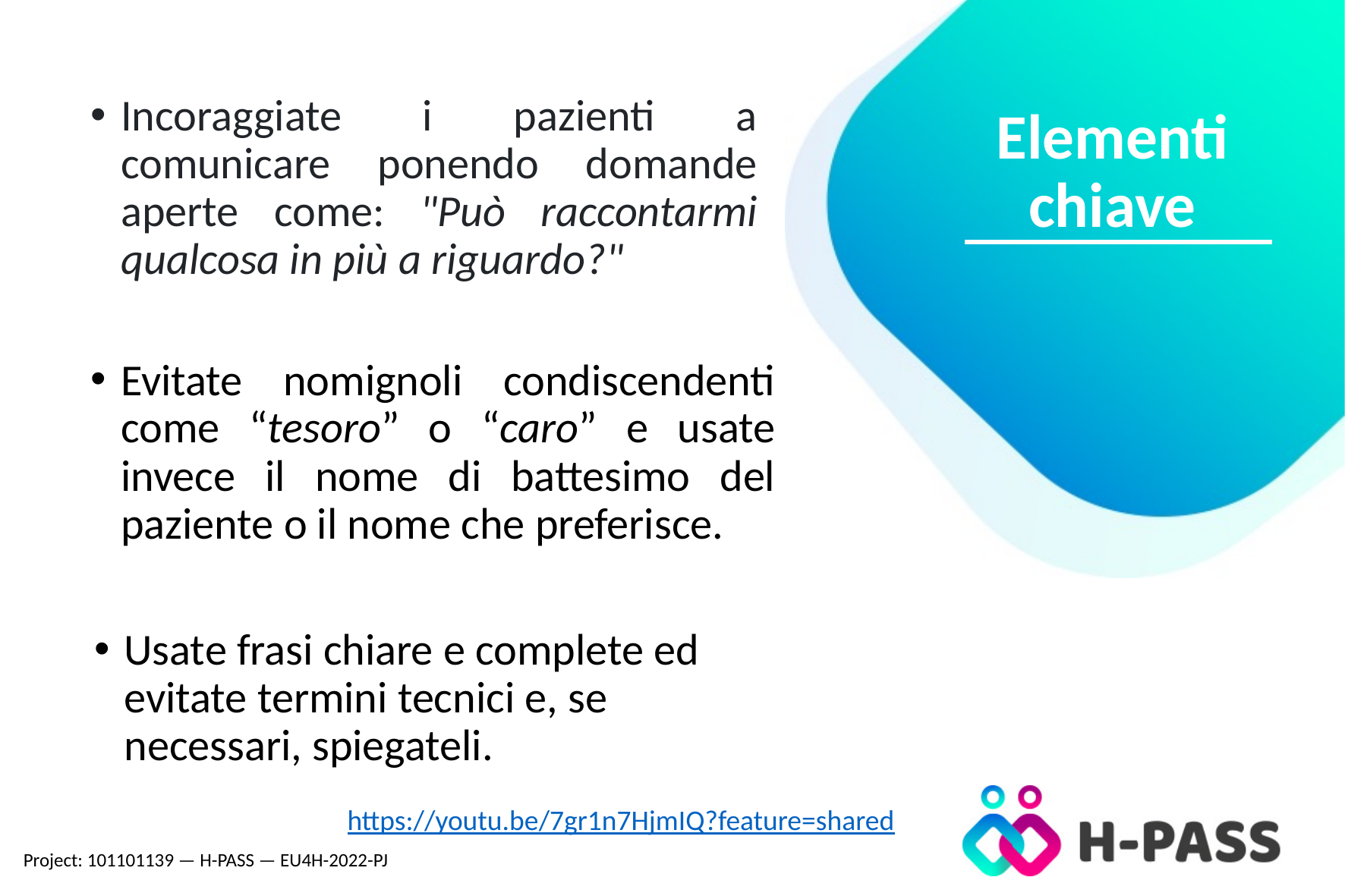

Incoraggiate i pazienti a comunicare ponendo domande aperte come: "Può raccontarmi qualcosa in più a riguardo?"
# Elementi chiave
Evitate nomignoli condiscendenti come “tesoro” o “caro” e usate invece il nome di battesimo del paziente o il nome che preferisce.
Usate frasi chiare e complete ed evitate termini tecnici e, se necessari, spiegateli.
https://youtu.be/7gr1n7HjmIQ?feature=shared
Project: 101101139 — H-PASS — EU4H-2022-PJ